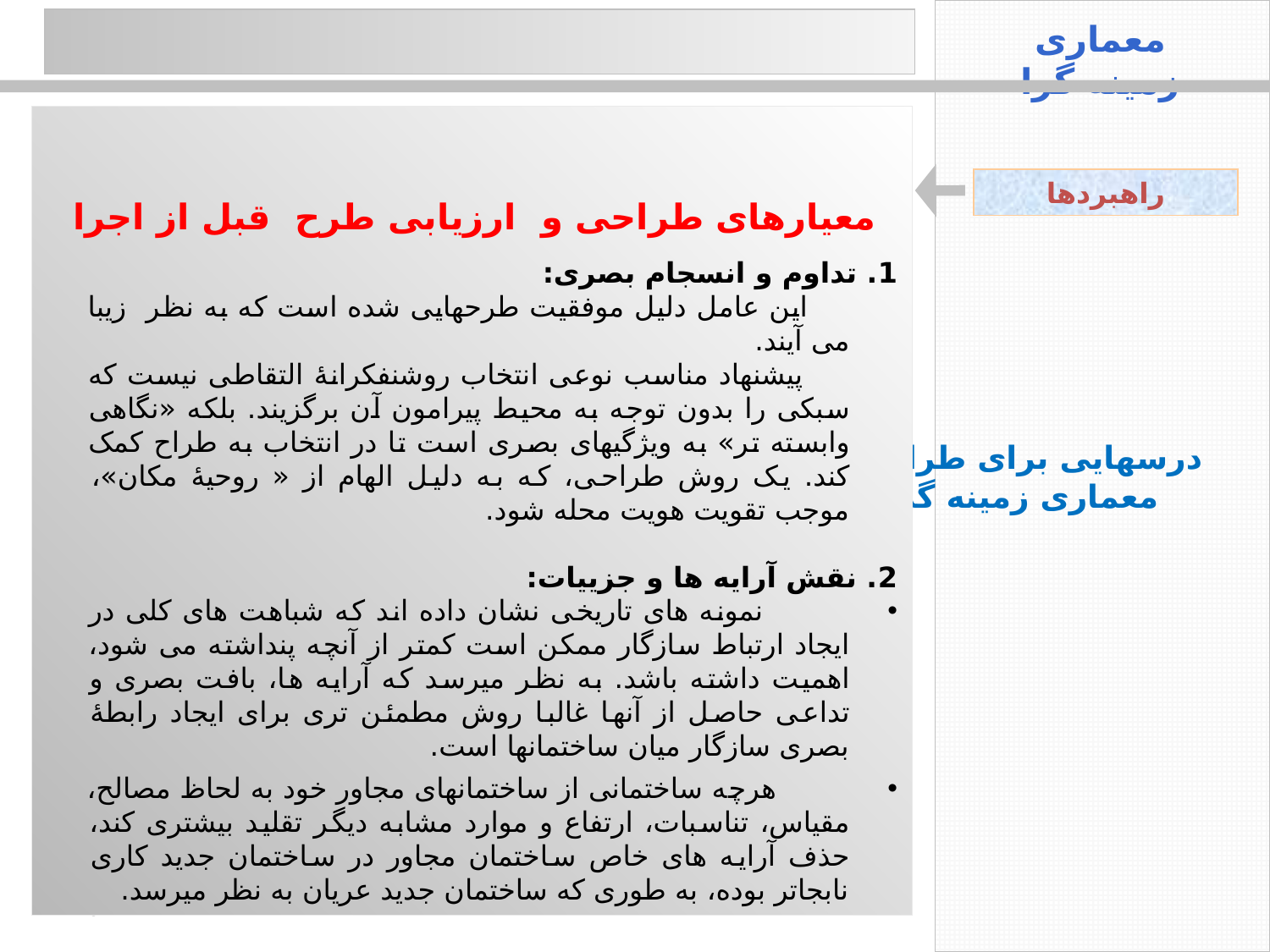

درسهایی برای طراحی
         معماری زمینه گرا

معماری زمینه گرا

راهبردها
معیارهای طراحی و  ارزیابی طرح  قبل از اجرا

1. تداوم و انسجام بصری:
         این عامل دلیل موفقیت طرحهایی شده است که به نظر  زیبا می آیند.
         پیشنهاد مناسب نوعی انتخاب روشنفکرانۀ التقاطی نیست که سبکی را بدون توجه به محیط پیرامون آن برگزیند. بلکه «نگاهی وابسته تر» به ویژگیهای بصری است تا در انتخاب به طراح کمک کند. یک روش طراحی، که به دلیل الهام از « روحیۀ مکان»، موجب تقویت هویت محله شود.

2. نقش آرایه ها و جزییات:
        نمونه های تاریخی نشان داده اند که شباهت های کلی در ایجاد ارتباط سازگار ممکن است کمتر از آنچه پنداشته می شود، اهمیت داشته باشد. به نظر می­رسد که آرایه ها، بافت بصری و تداعی حاصل از آنها غالبا روش مطمئن تری برای ایجاد رابطۀ بصری سازگار میان ساختمانها است.
        هرچه ساختمانی از ساختمانهای مجاور خود به لحاظ مصالح، مقیاس، تناسبات، ارتفاع و موارد مشابه دیگر تقلید بیشتری کند، حذف آرایه های خاص ساختمان مجاور در ساختمان جدید کاری نابجاتر بوده، به طوری که ساختمان جدید عریان به نظر می­رسد.

16